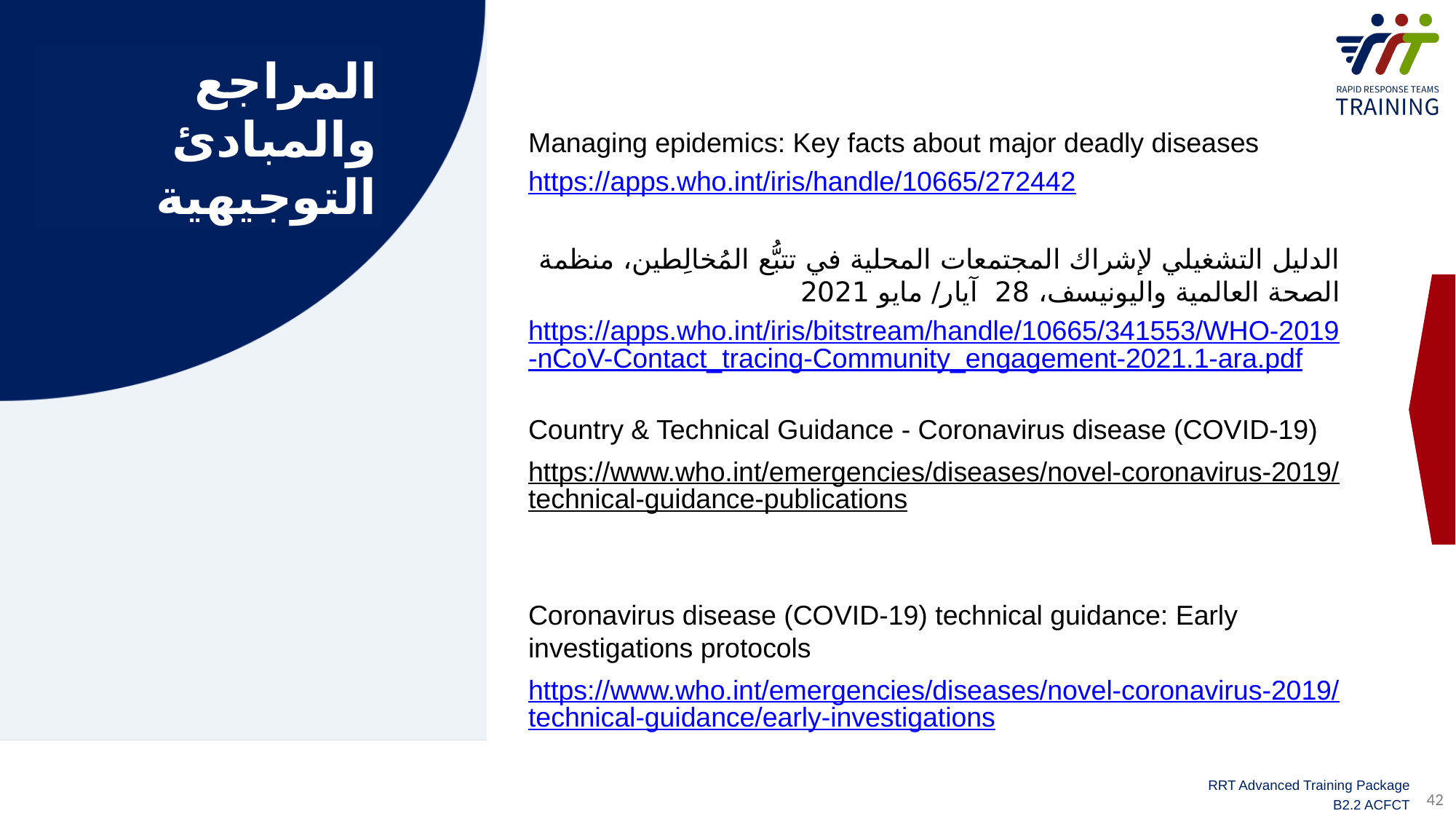

المراجع والمبادئ التوجيهية
Managing epidemics: Key facts about major deadly diseases
https://apps.who.int/iris/handle/10665/272442

الدليل التشغيلي لإشراك المجتمعات المحلية في تتبُّع المُخالِطين، منظمة الصحة العالمية واليونيسف، 28  آيار/ مايو 2021
https://apps.who.int/iris/bitstream/handle/10665/341553/WHO-2019-nCoV-Contact_tracing-Community_engagement-2021.1-ara.pdf

Country & Technical Guidance - Coronavirus disease (COVID-19)
https://www.who.int/emergencies/diseases/novel-coronavirus-2019/technical-guidance-publications

Coronavirus disease (COVID-19) technical guidance: Early investigations protocols
https://www.who.int/emergencies/diseases/novel-coronavirus-2019/technical-guidance/early-investigations